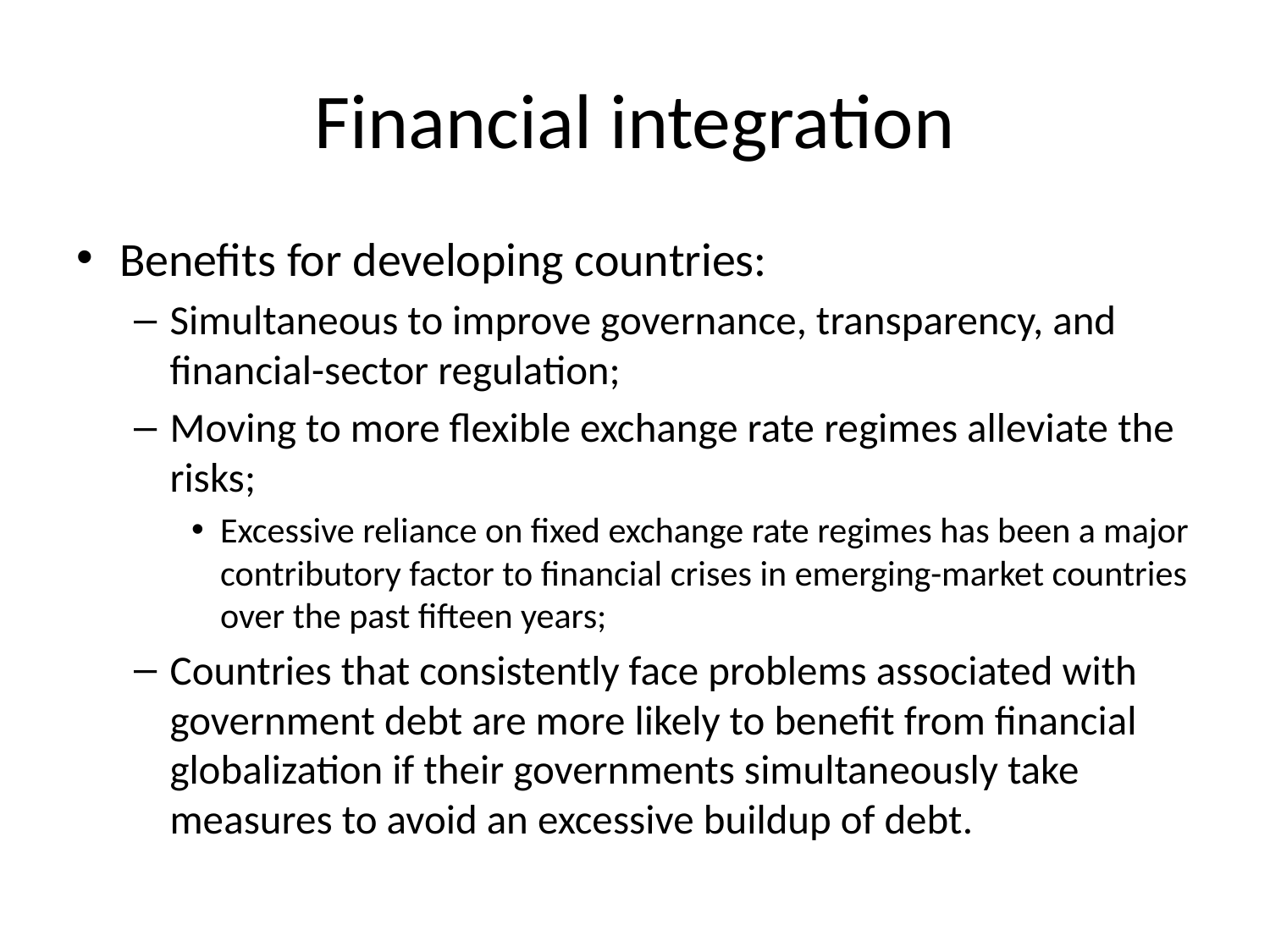

# Financial integration
Benefits for developing countries:
Simultaneous to improve governance, transparency, and financial-sector regulation;
Moving to more flexible exchange rate regimes alleviate the risks;
Excessive reliance on fixed exchange rate regimes has been a major contributory factor to financial crises in emerging-market countries over the past fifteen years;
Countries that consistently face problems associated with government debt are more likely to benefit from financial globalization if their governments simultaneously take measures to avoid an excessive buildup of debt.